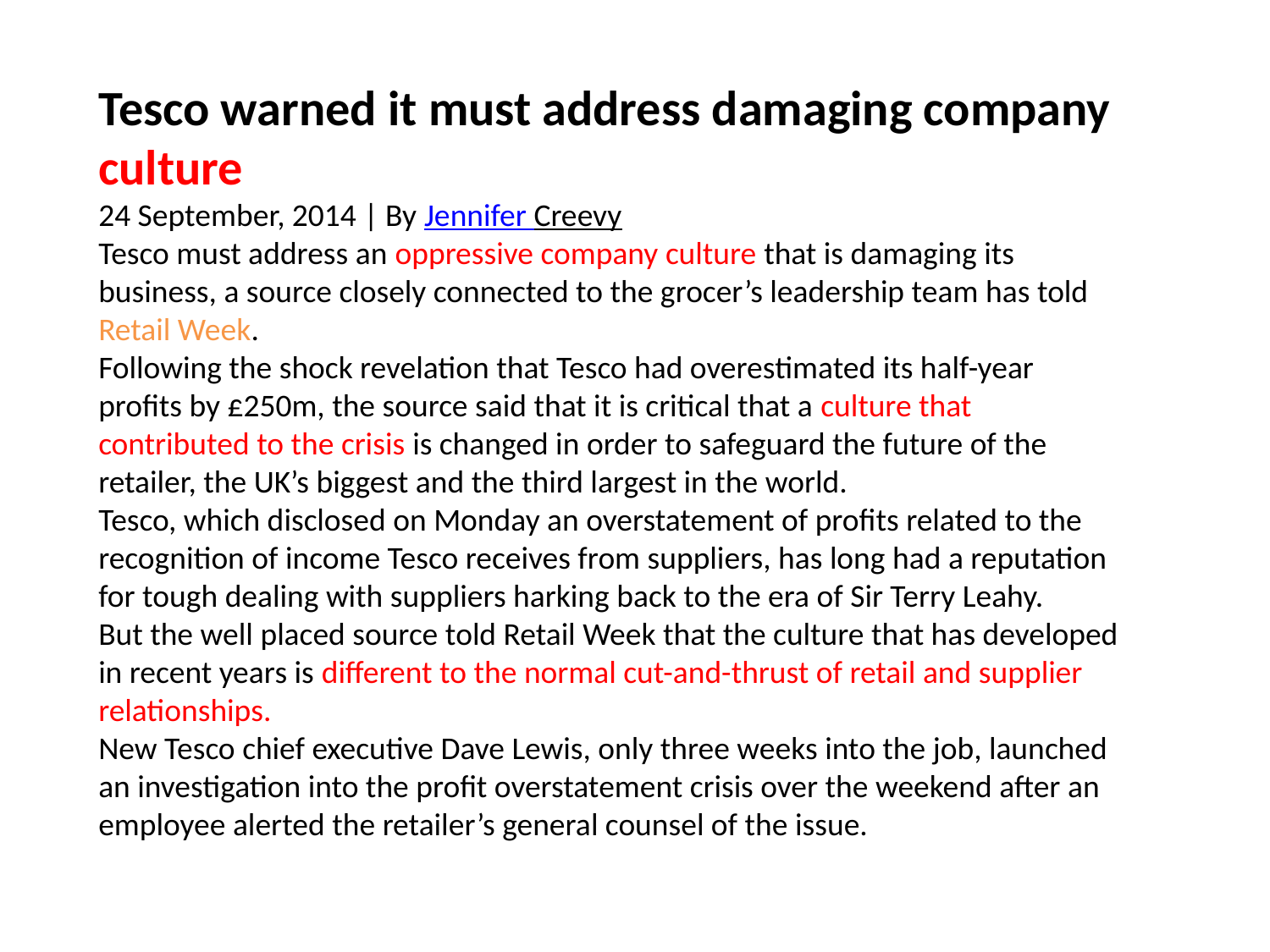

Tesco warned it must address damaging company culture
24 September, 2014 | By Jennifer Creevy
Tesco must address an oppressive company culture that is damaging its business, a source closely connected to the grocer’s leadership team has told Retail Week.
Following the shock revelation that Tesco had overestimated its half-year profits by £250m, the source said that it is critical that a culture that contributed to the crisis is changed in order to safeguard the future of the retailer, the UK’s biggest and the third largest in the world.
Tesco, which disclosed on Monday an overstatement of profits related to the recognition of income Tesco receives from suppliers, has long had a reputation for tough dealing with suppliers harking back to the era of Sir Terry Leahy.
But the well placed source told Retail Week that the culture that has developed in recent years is different to the normal cut-and-thrust of retail and supplier relationships.
New Tesco chief executive Dave Lewis, only three weeks into the job, launched an investigation into the profit overstatement crisis over the weekend after an employee alerted the retailer’s general counsel of the issue.